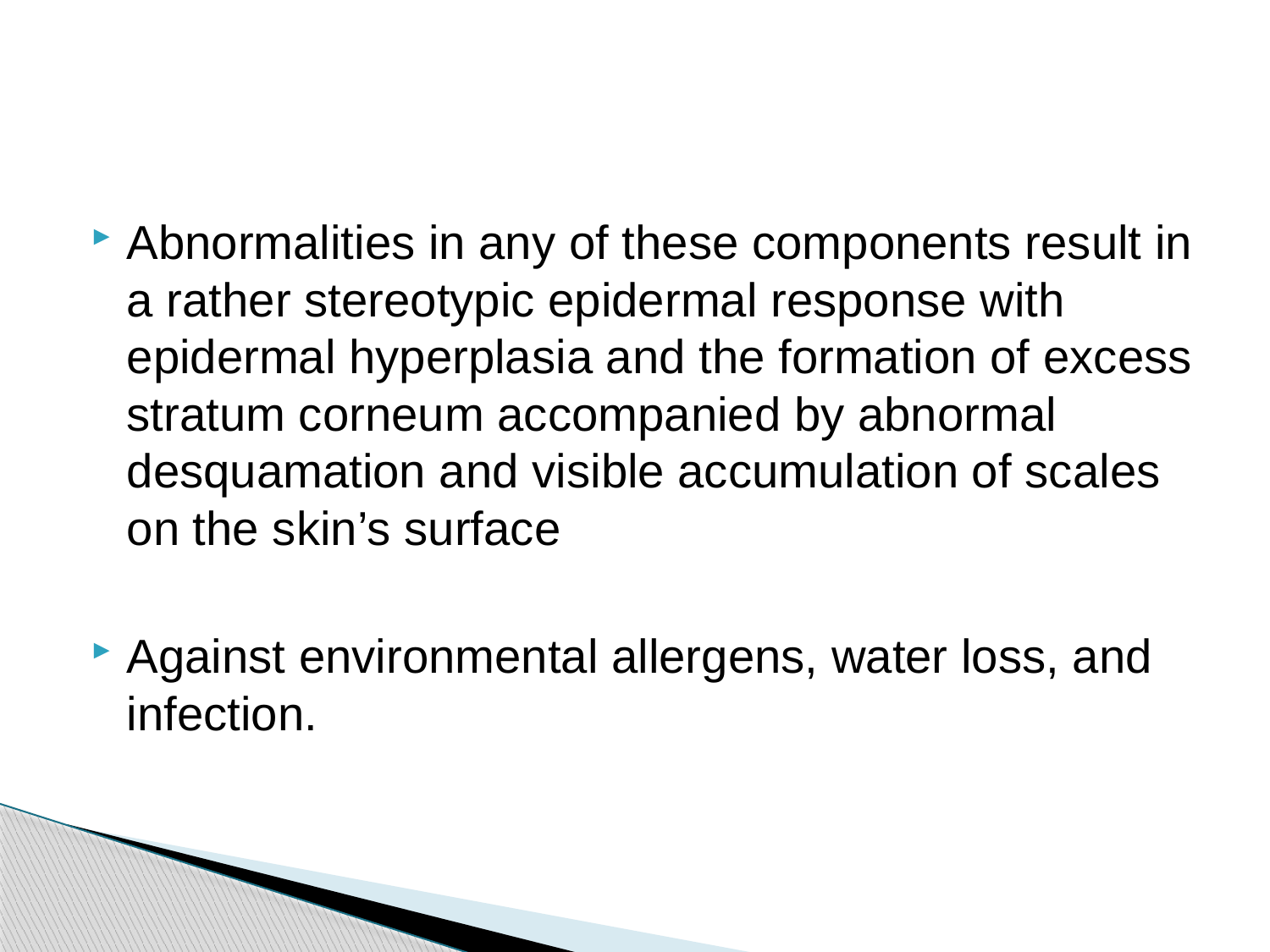

#
Abnormalities in any of these components result in a rather stereotypic epidermal response with epidermal hyperplasia and the formation of excess stratum corneum accompanied by abnormal desquamation and visible accumulation of scales on the skin’s surface

Against environmental allergens, water loss, and infection.